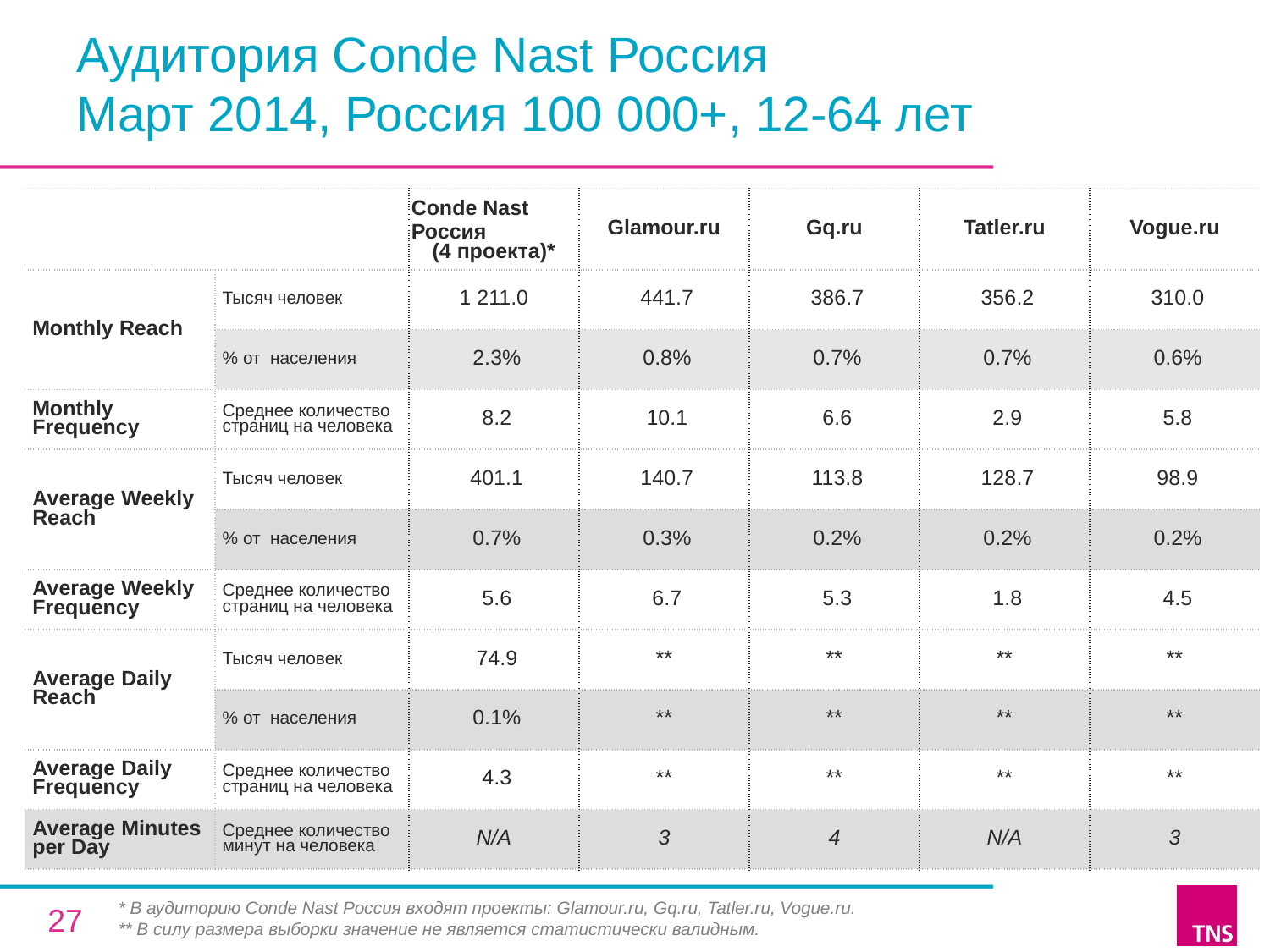

# Аудитория Conde Nast Россия Март 2014, Россия 100 000+, 12-64 лет
|  |  | Conde Nast Россия (4 проекта)\* | Glamour.ru | Gq.ru | Tatler.ru | Vogue.ru |
| --- | --- | --- | --- | --- | --- | --- |
| Monthly Reach | Тысяч человек | 1 211.0 | 441.7 | 386.7 | 356.2 | 310.0 |
|  | % от населения | 2.3% | 0.8% | 0.7% | 0.7% | 0.6% |
| Monthly Frequency | Среднее количество страниц на человека | 8.2 | 10.1 | 6.6 | 2.9 | 5.8 |
| Average Weekly Reach | Тысяч человек | 401.1 | 140.7 | 113.8 | 128.7 | 98.9 |
|  | % от населения | 0.7% | 0.3% | 0.2% | 0.2% | 0.2% |
| Average Weekly Frequency | Среднее количество страниц на человека | 5.6 | 6.7 | 5.3 | 1.8 | 4.5 |
| Average Daily Reach | Тысяч человек | 74.9 | \*\* | \*\* | \*\* | \*\* |
|  | % от населения | 0.1% | \*\* | \*\* | \*\* | \*\* |
| Average Daily Frequency | Среднее количество страниц на человека | 4.3 | \*\* | \*\* | \*\* | \*\* |
| Average Minutes per Day | Среднее количество минут на человека | N/A | 3 | 4 | N/A | 3 |
* В аудиторию Conde Nast Россия входят проекты: Glamour.ru, Gq.ru, Tatler.ru, Vogue.ru.
** В силу размера выборки значение не является статистически валидным.
27